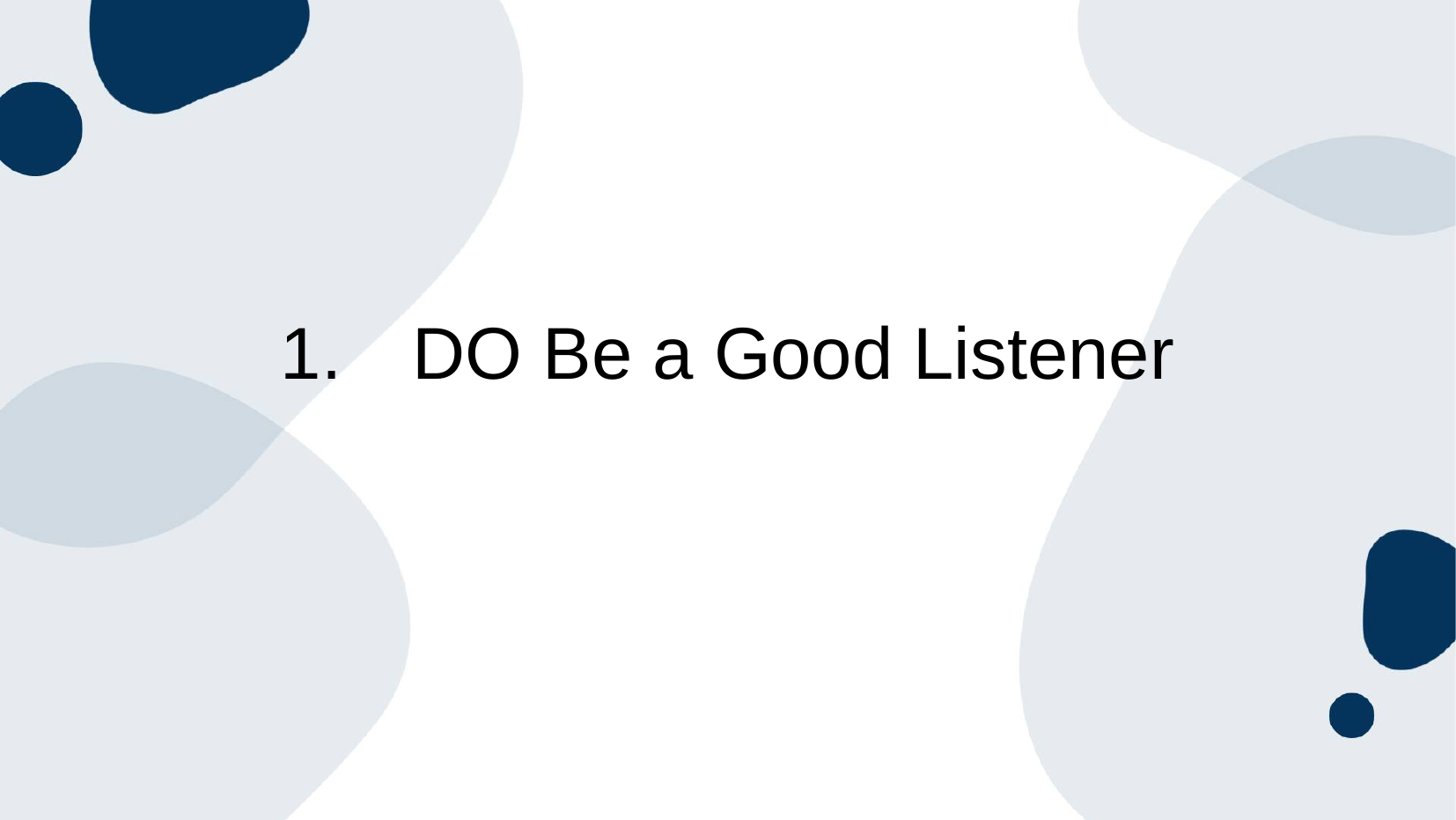

# 1.	DO Be a Good Listener